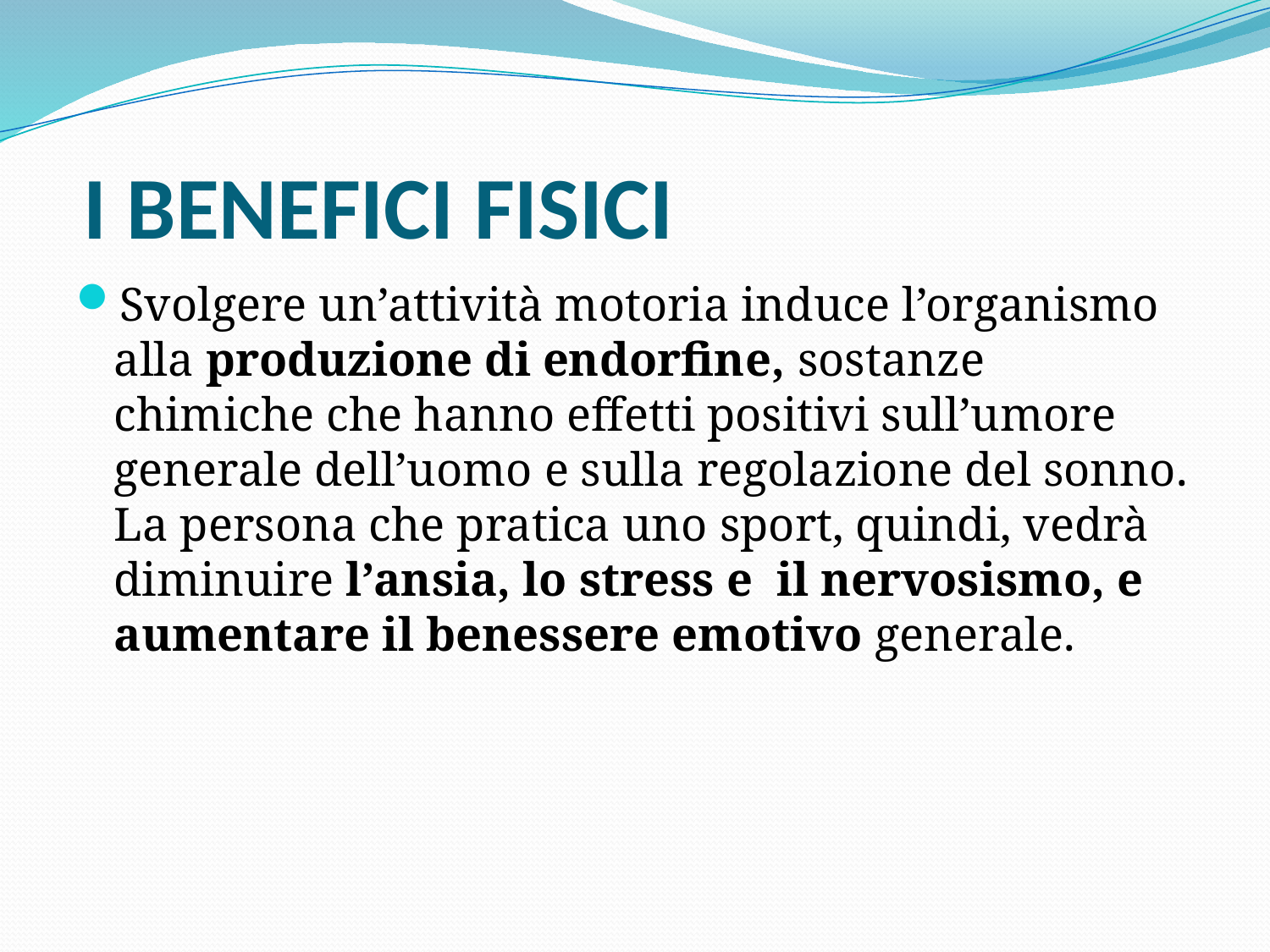

# I BENEFICI FISICI
Svolgere un’attività motoria induce l’organismo alla produzione di endorfine, sostanze chimiche che hanno effetti positivi sull’umore generale dell’uomo e sulla regolazione del sonno. La persona che pratica uno sport, quindi, vedrà diminuire l’ansia, lo stress e  il nervosismo, e aumentare il benessere emotivo generale.